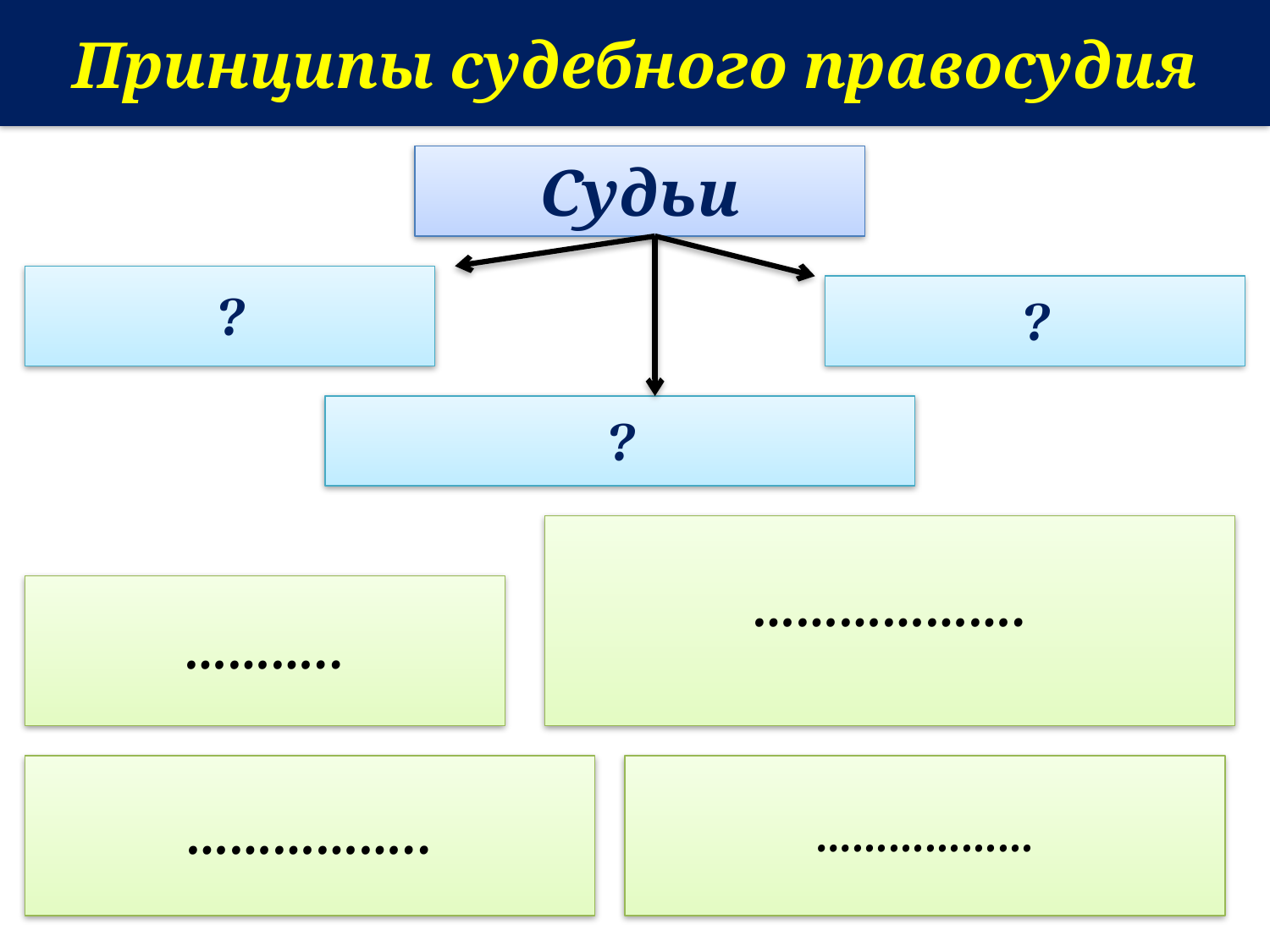

Принципы судебного правосудия
Судьи
?
?
?

……………….

………..
……………..

………………